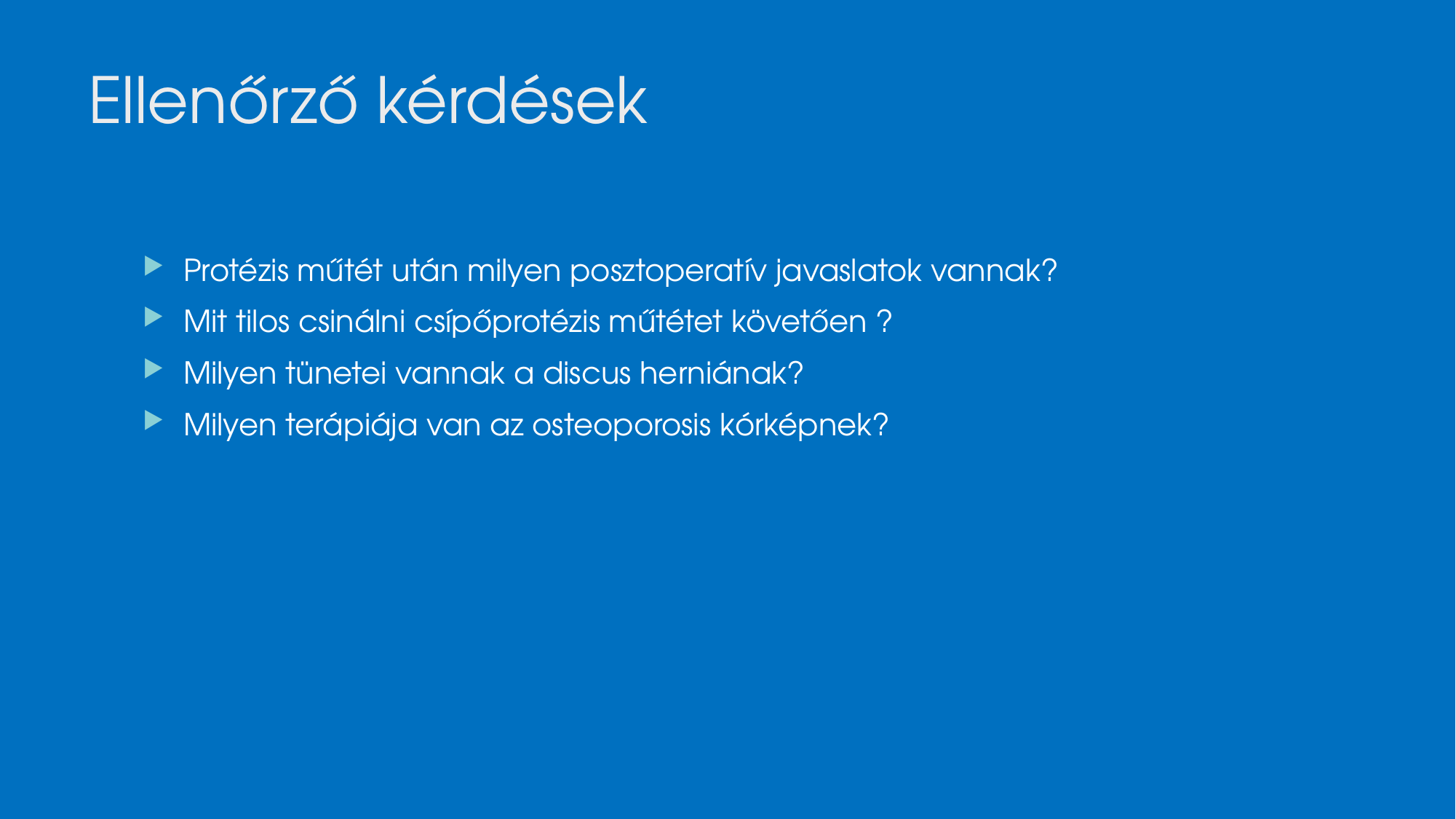

# Ellenőrző kérdések
Protézis műtét után milyen posztoperatív javaslatok vannak?
Mit tilos csinálni csípőprotézis műtétet követően ?
Milyen tünetei vannak a discus herniának?
Milyen terápiája van az osteoporosis kórképnek?